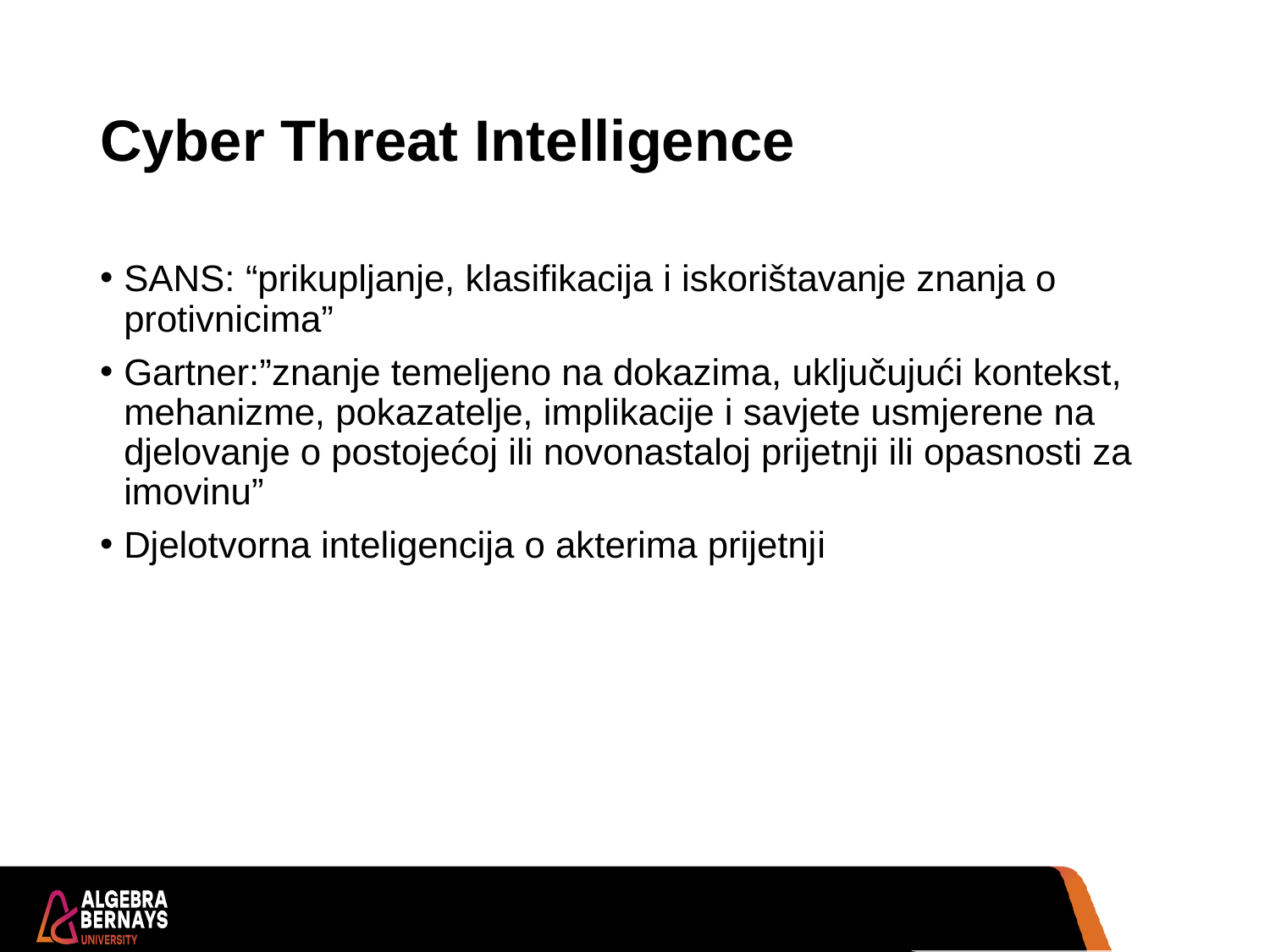

# Cyber Threat Intelligence
SANS: “prikupljanje, klasifikacija i iskorištavanje znanja o protivnicima”
Gartner:”znanje temeljeno na dokazima, uključujući kontekst, mehanizme, pokazatelje, implikacije i savjete usmjerene na djelovanje o postojećoj ili novonastaloj prijetnji ili opasnosti za imovinu”
Djelotvorna inteligencija o akterima prijetnji
41